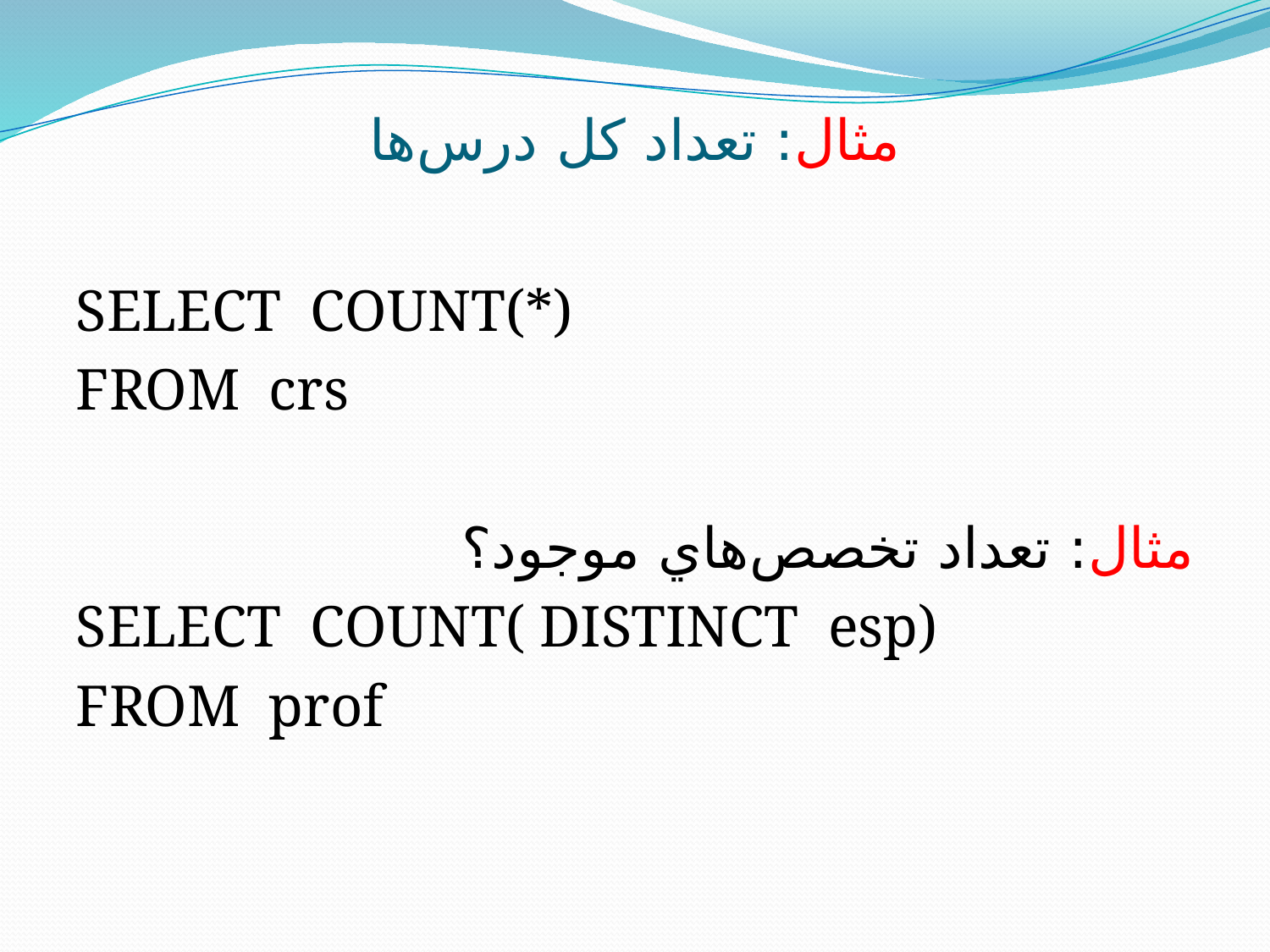

# مثال: تعداد کل درس‌ها
SELECT  COUNT(*)
FROM  crs

مثال: تعداد تخصص‌هاي موجود؟
SELECT  COUNT( DISTINCT  esp)
FROM  prof